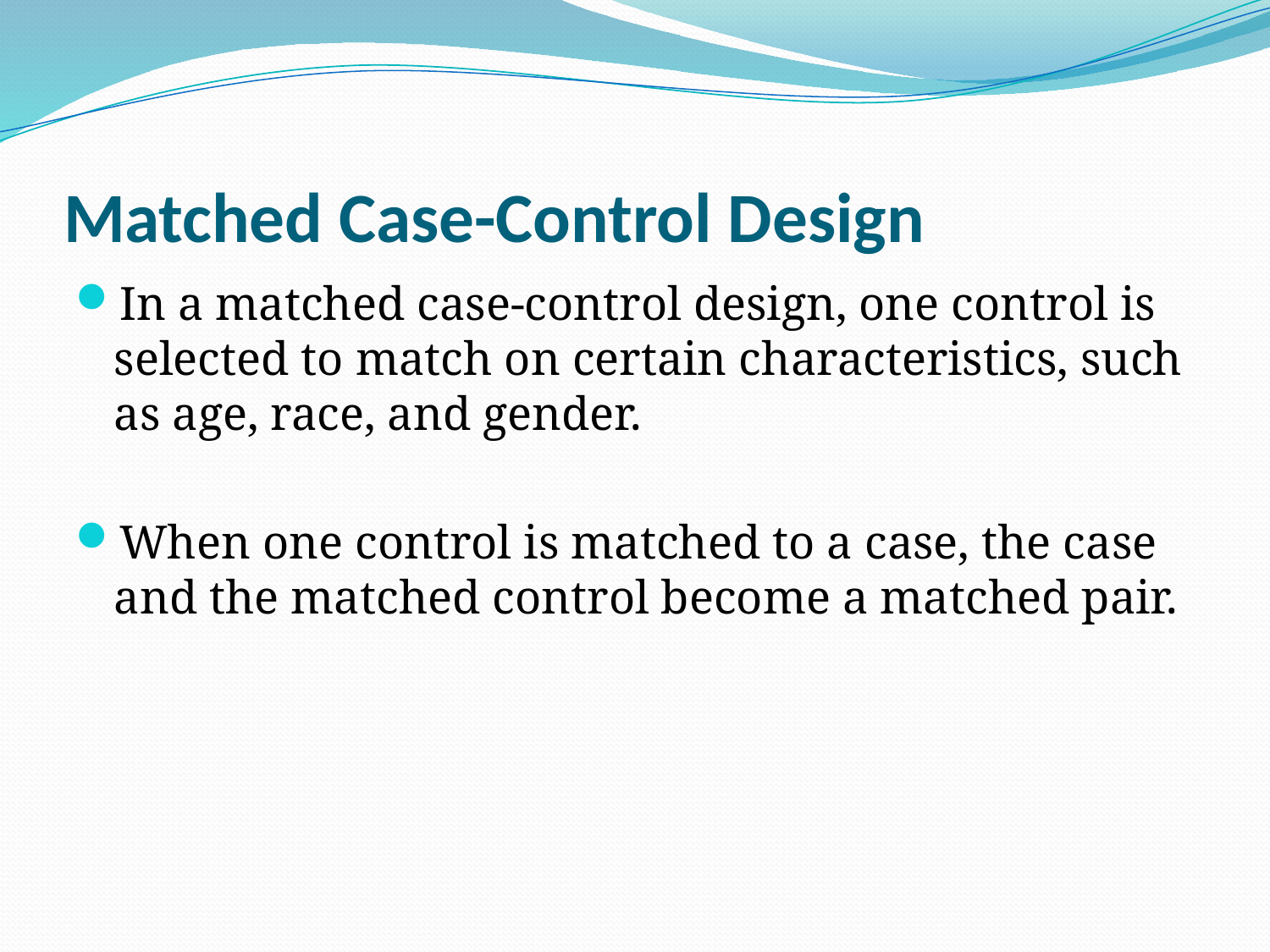

# Matched Case-Control Design
In a matched case-control design, one control is  selected to match on certain characteristics, such as age, race, and gender.

When one control is matched to a case, the case and the matched control become a matched pair.